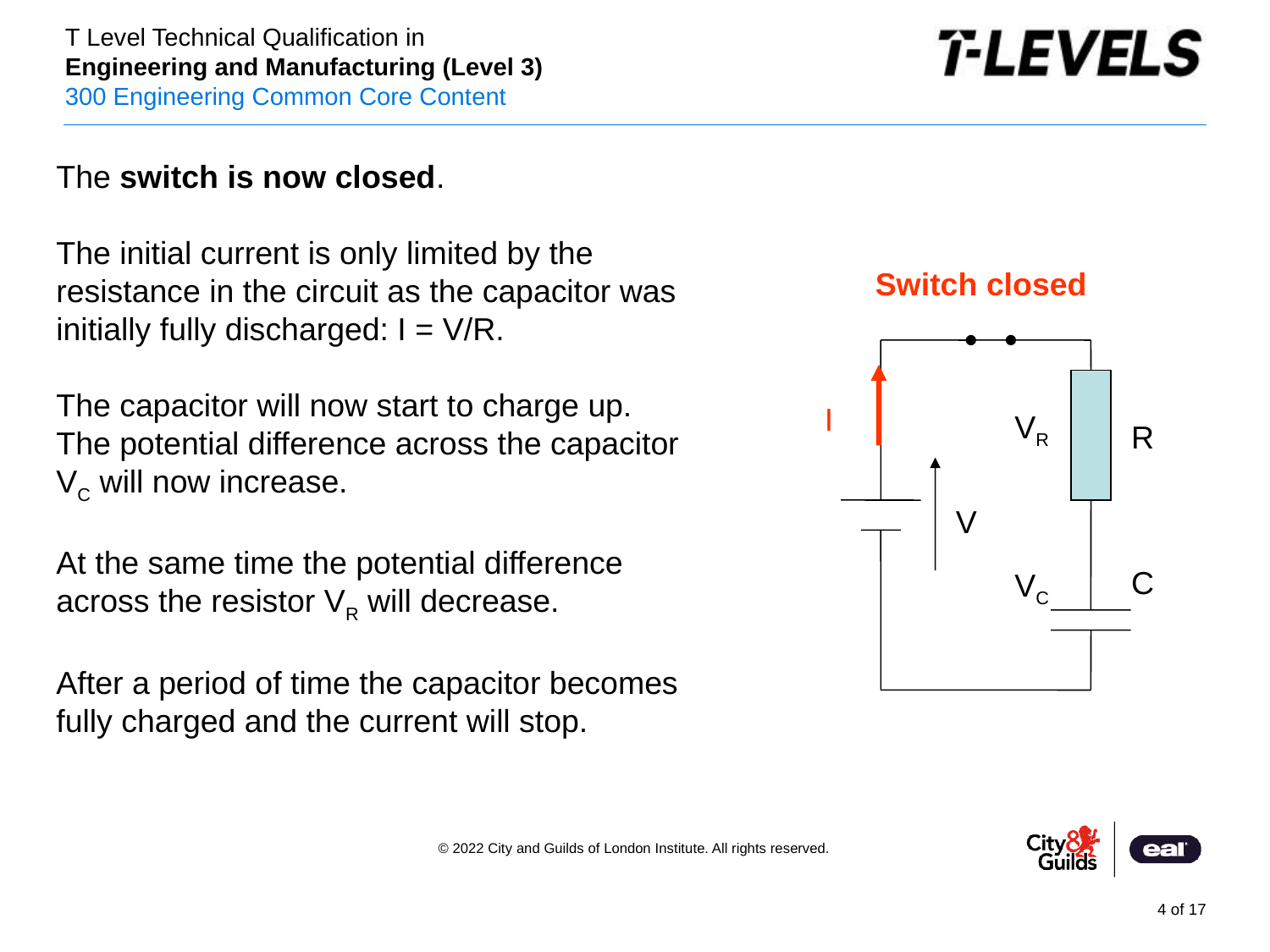

The switch is now closed.

The initial current is only limited by the resistance in the circuit as the capacitor was initially fully discharged: I = V/R.

The capacitor will now start to charge up.
The potential difference across the capacitor VC will now increase.

At the same time the potential difference across the resistor VR will decrease.

After a period of time the capacitor becomes fully charged and the current will stop.
Switch closed

I
VR
R

V

C
VC